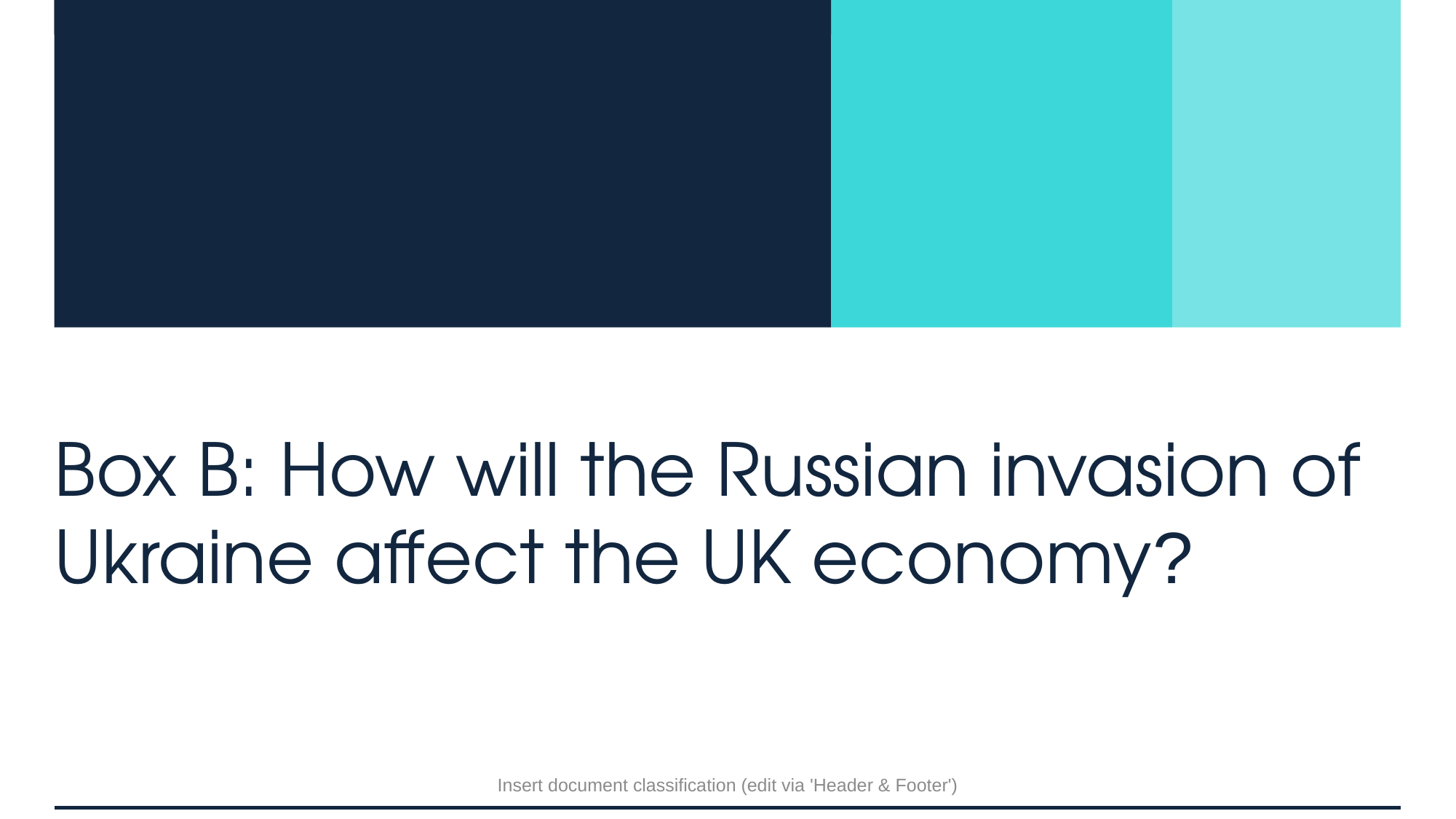

# Box B: How will the Russian invasion of Ukraine affect the UK economy?
Insert document classification (edit via 'Header & Footer')